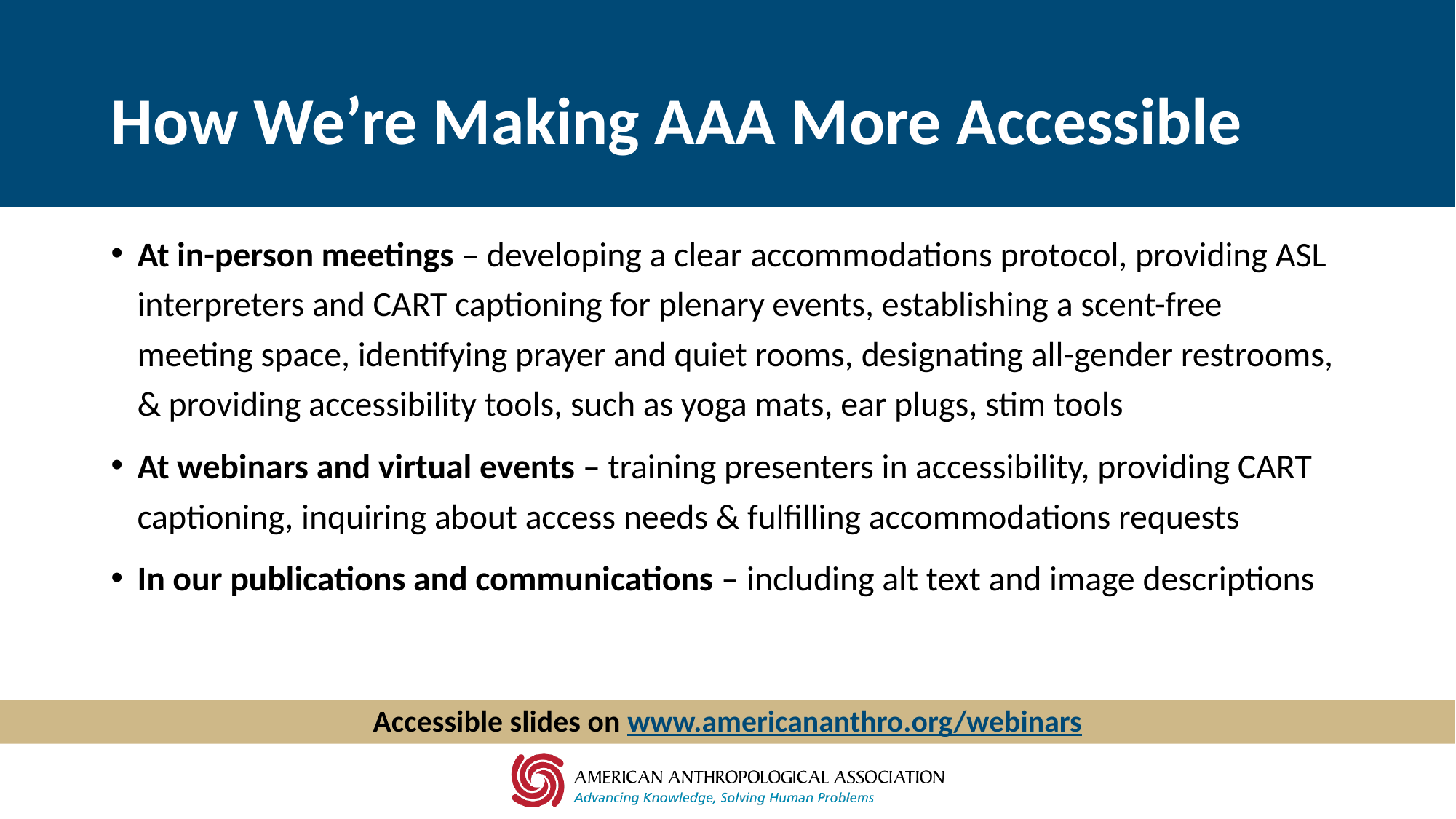

# How We’re Making AAA More Accessible
At in-person meetings – developing a clear accommodations protocol, providing ASL interpreters and CART captioning for plenary events, establishing a scent-free meeting space, identifying prayer and quiet rooms, designating all-gender restrooms, & providing accessibility tools, such as yoga mats, ear plugs, stim tools
At webinars and virtual events – training presenters in accessibility, providing CART captioning, inquiring about access needs & fulfilling accommodations requests
In our publications and communications – including alt text and image descriptions
Accessible slides on www.americananthro.org/webinars